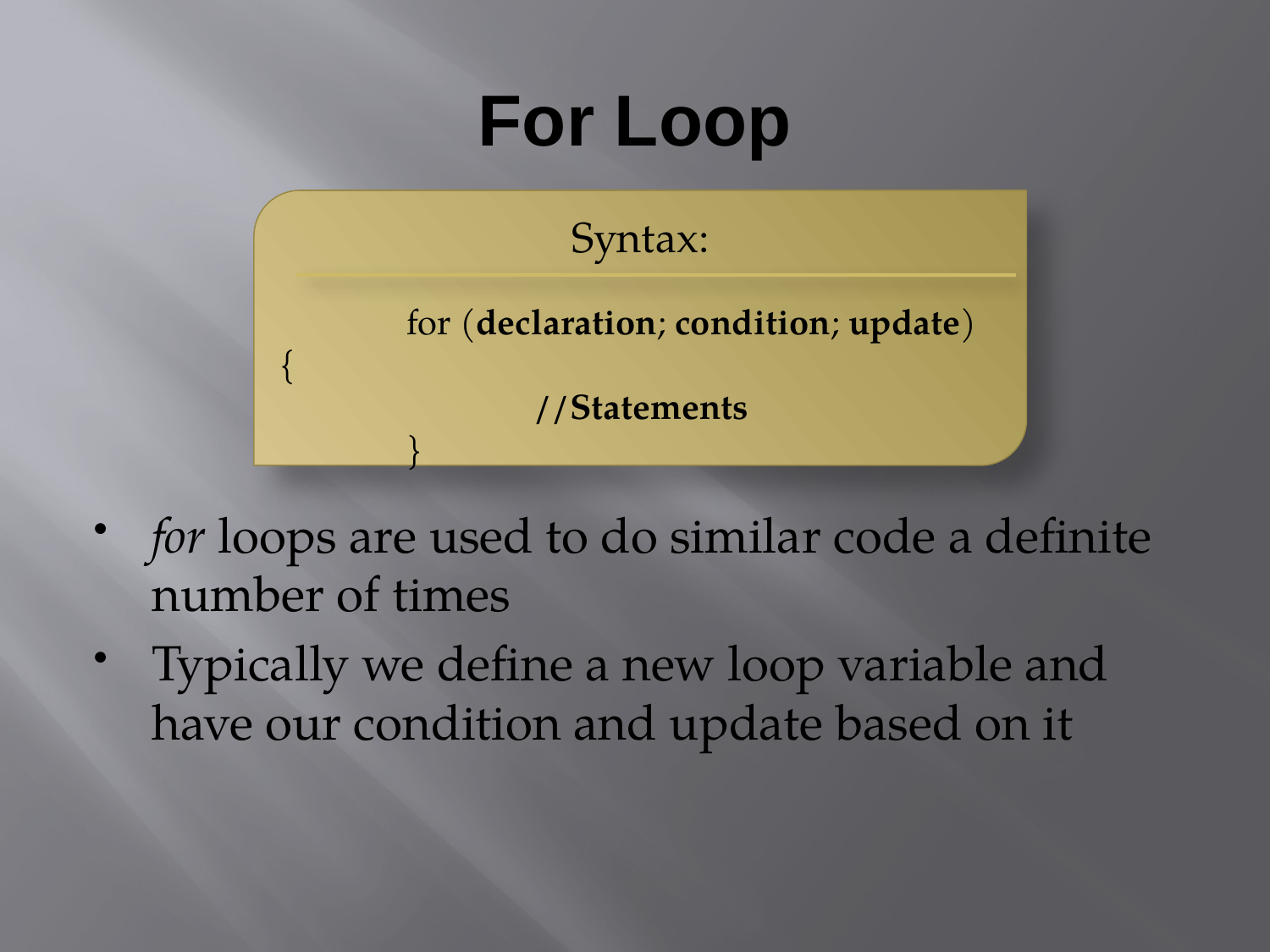

# For Loop
Syntax:

	for (declaration; condition; update) {
		//Statements
	}
for loops are used to do similar code a definite number of times
Typically we define a new loop variable and have our condition and update based on it